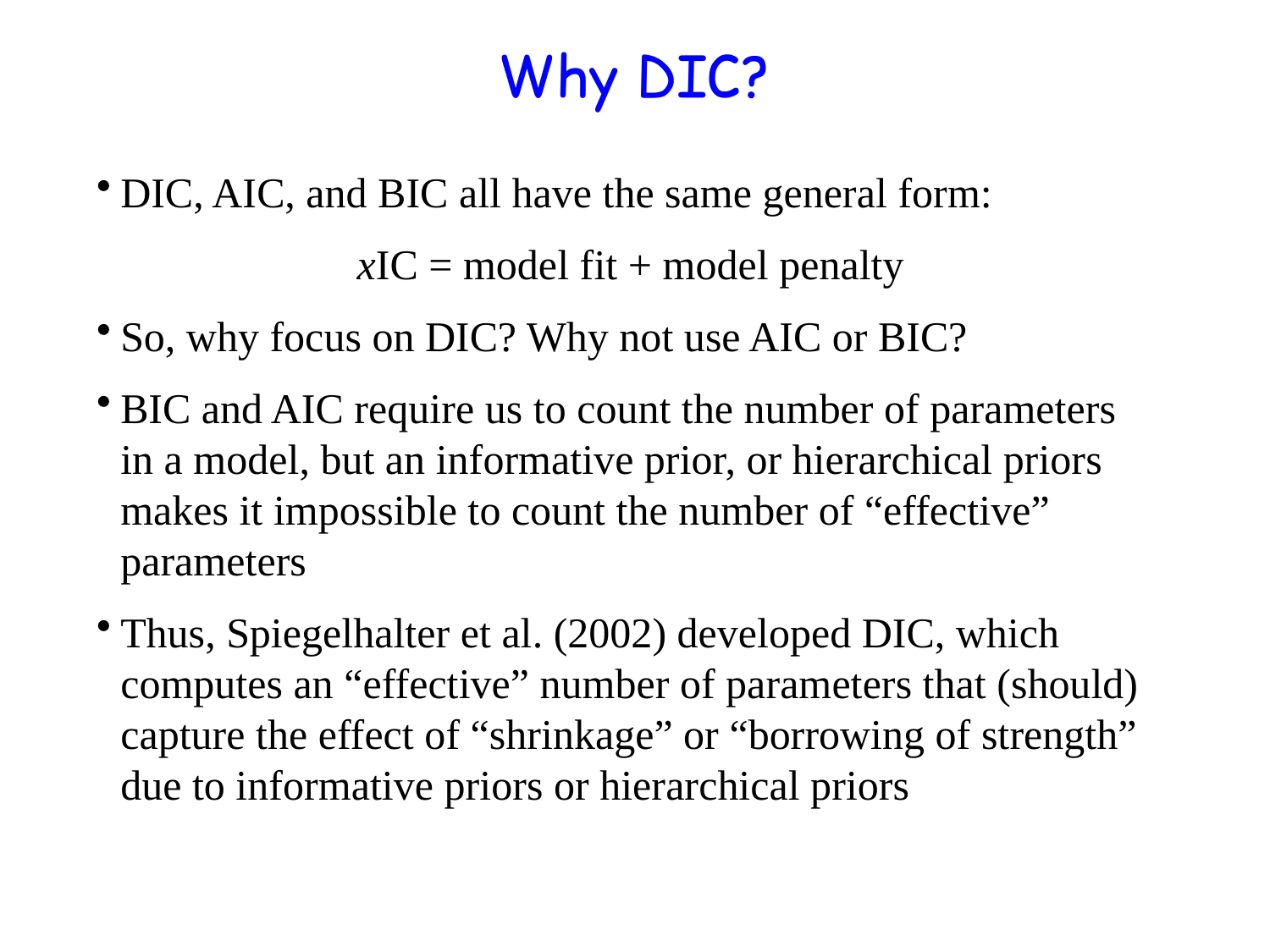

# Why DIC?
DIC, AIC, and BIC all have the same general form:
	xIC = model fit + model penalty
So, why focus on DIC? Why not use AIC or BIC?
BIC and AIC require us to count the number of parameters in a model, but an informative prior, or hierarchical priors makes it impossible to count the number of “effective” parameters
Thus, Spiegelhalter et al. (2002) developed DIC, which computes an “effective” number of parameters that (should) capture the effect of “shrinkage” or “borrowing of strength” due to informative priors or hierarchical priors